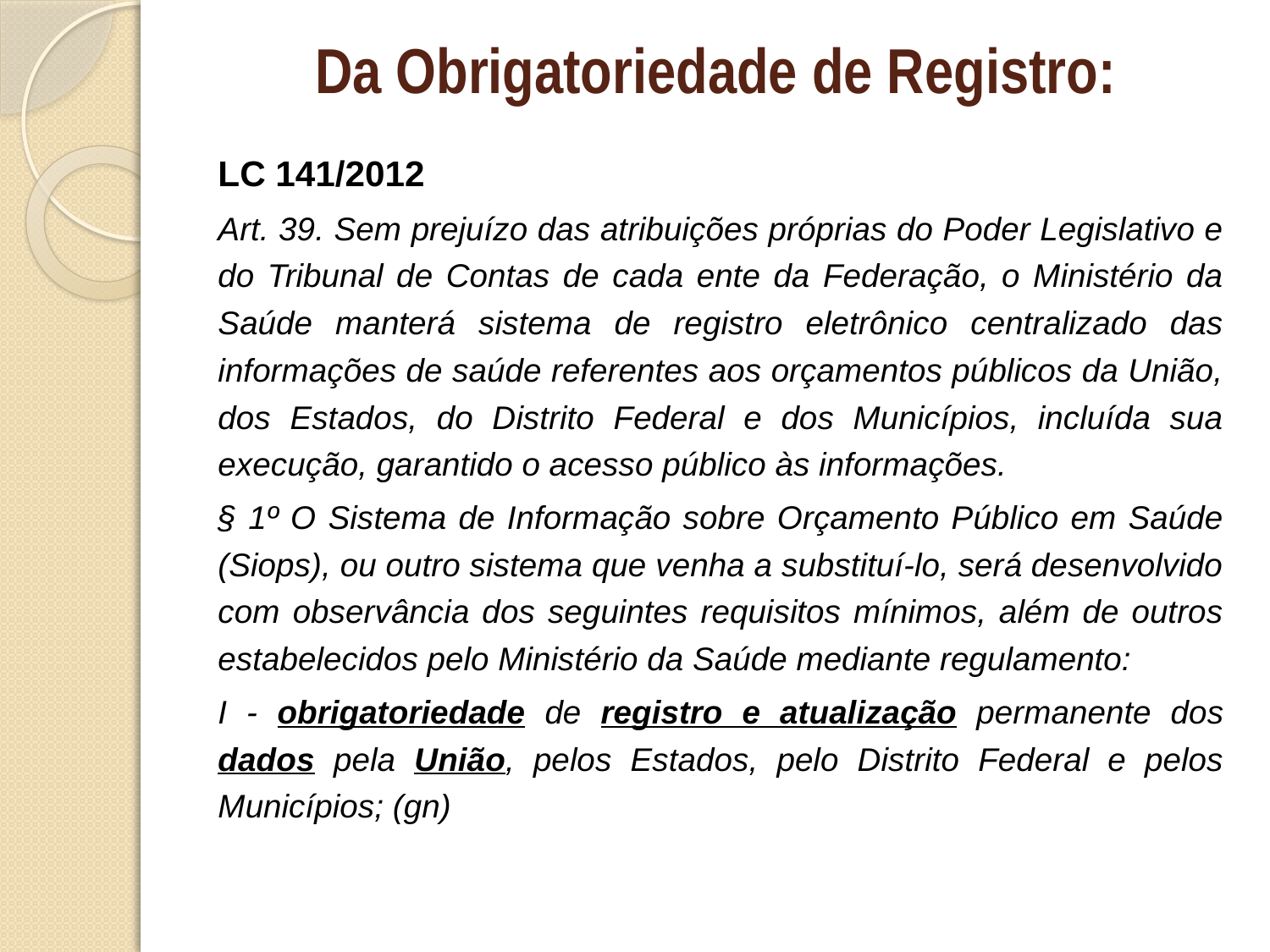

Da Obrigatoriedade de Registro:
LC 141/2012
Art. 39. Sem prejuízo das atribuições próprias do Poder Legislativo e do Tribunal de Contas de cada ente da Federação, o Ministério da Saúde manterá sistema de registro eletrônico centralizado das informações de saúde referentes aos orçamentos públicos da União, dos Estados, do Distrito Federal e dos Municípios, incluída sua execução, garantido o acesso público às informações.
§ 1º O Sistema de Informação sobre Orçamento Público em Saúde (Siops), ou outro sistema que venha a substituí-lo, será desenvolvido com observância dos seguintes requisitos mínimos, além de outros estabelecidos pelo Ministério da Saúde mediante regulamento:
I - obrigatoriedade de registro e atualização permanente dos dados pela União, pelos Estados, pelo Distrito Federal e pelos Municípios; (gn)